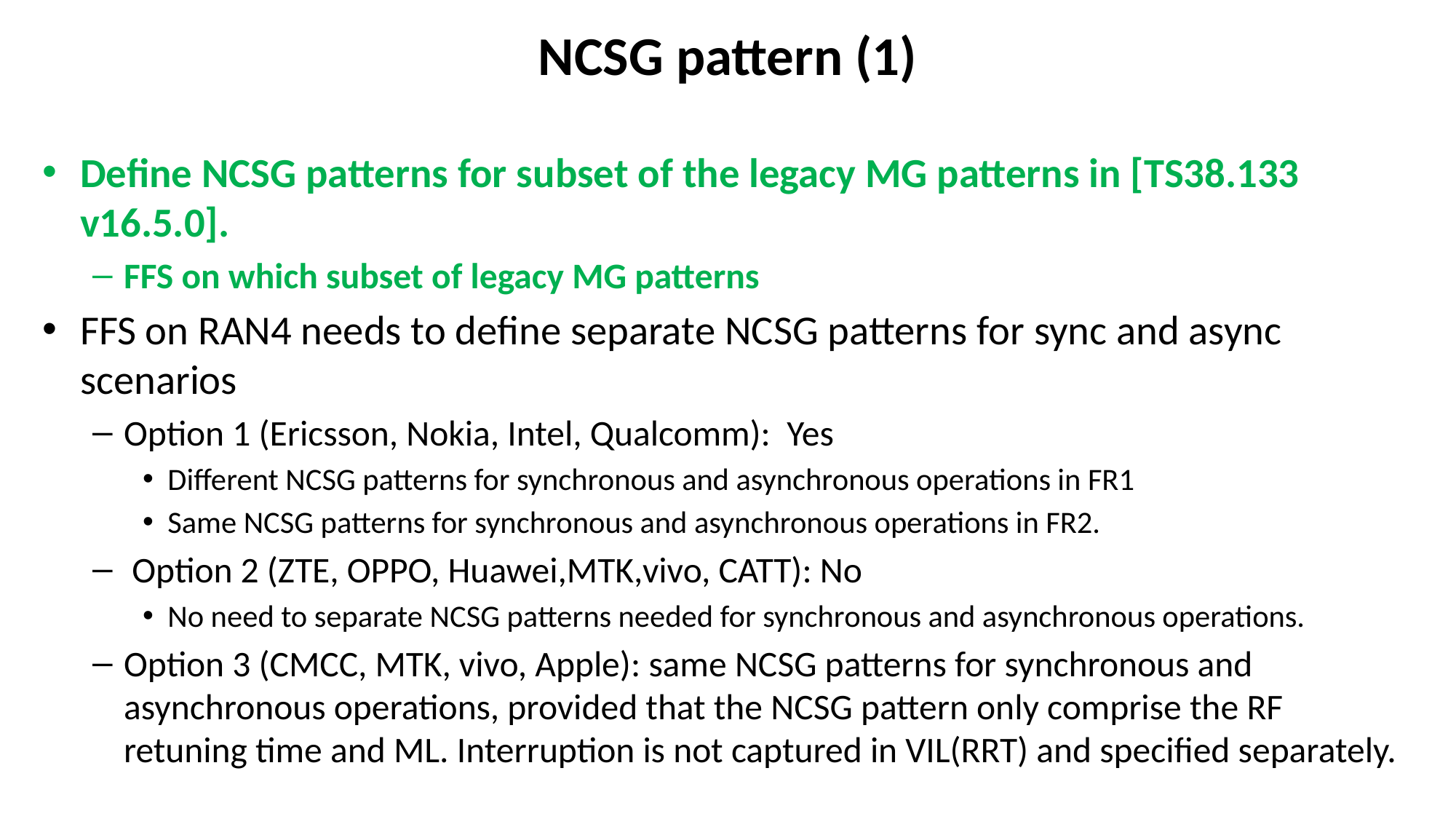

# NCSG pattern (1)

Define NCSG patterns for subset of the legacy MG patterns in [TS38.133 v16.5.0].
FFS on which subset of legacy MG patterns
FFS on RAN4 needs to define separate NCSG patterns for sync and async scenarios
Option 1 (Ericsson, Nokia, Intel, Qualcomm):  Yes
Different NCSG patterns for synchronous and asynchronous operations in FR1
Same NCSG patterns for synchronous and asynchronous operations in FR2.
 Option 2 (ZTE, OPPO, Huawei,MTK,vivo, CATT): No
No need to separate NCSG patterns needed for synchronous and asynchronous operations.
Option 3 (CMCC, MTK, vivo, Apple): same NCSG patterns for synchronous and asynchronous operations, provided that the NCSG pattern only comprise the RF retuning time and ML. Interruption is not captured in VIL(RRT) and specified separately.